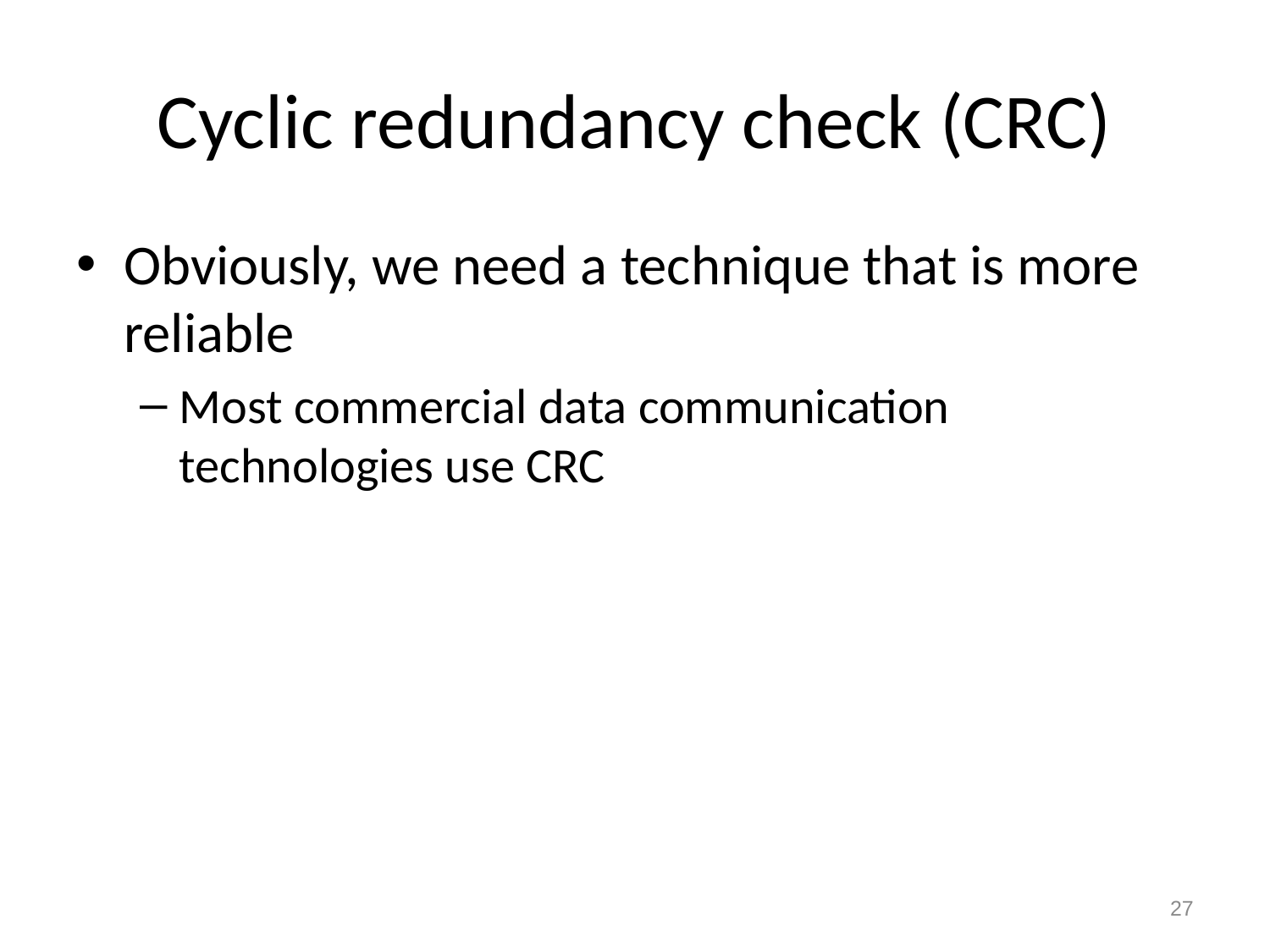

# Cyclic redundancy check (CRC)
Obviously, we need a technique that is more reliable
Most commercial data communication technologies use CRC

27